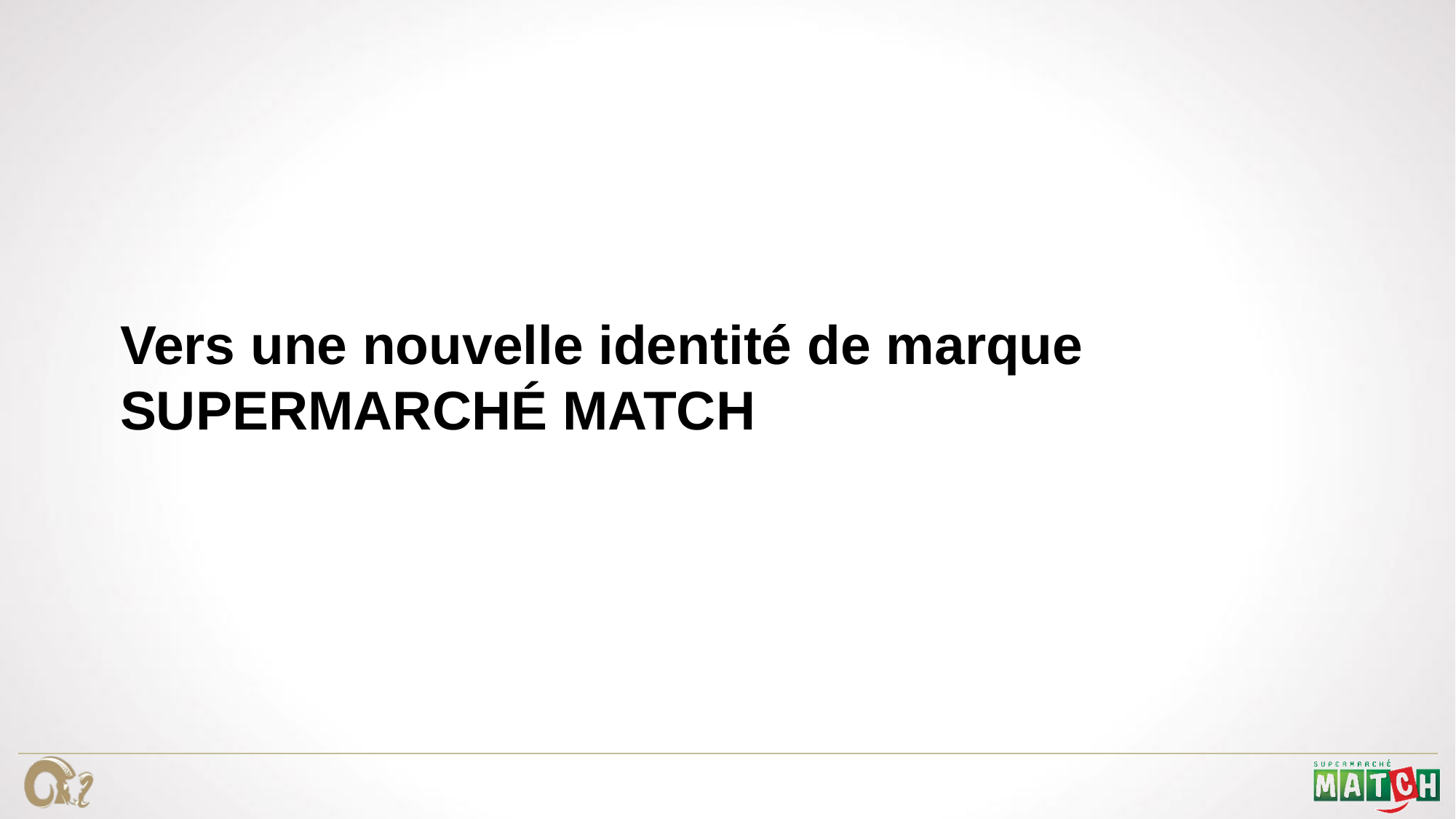

# Vers une nouvelle identité de marque SUPERMARCHÉ MATCH